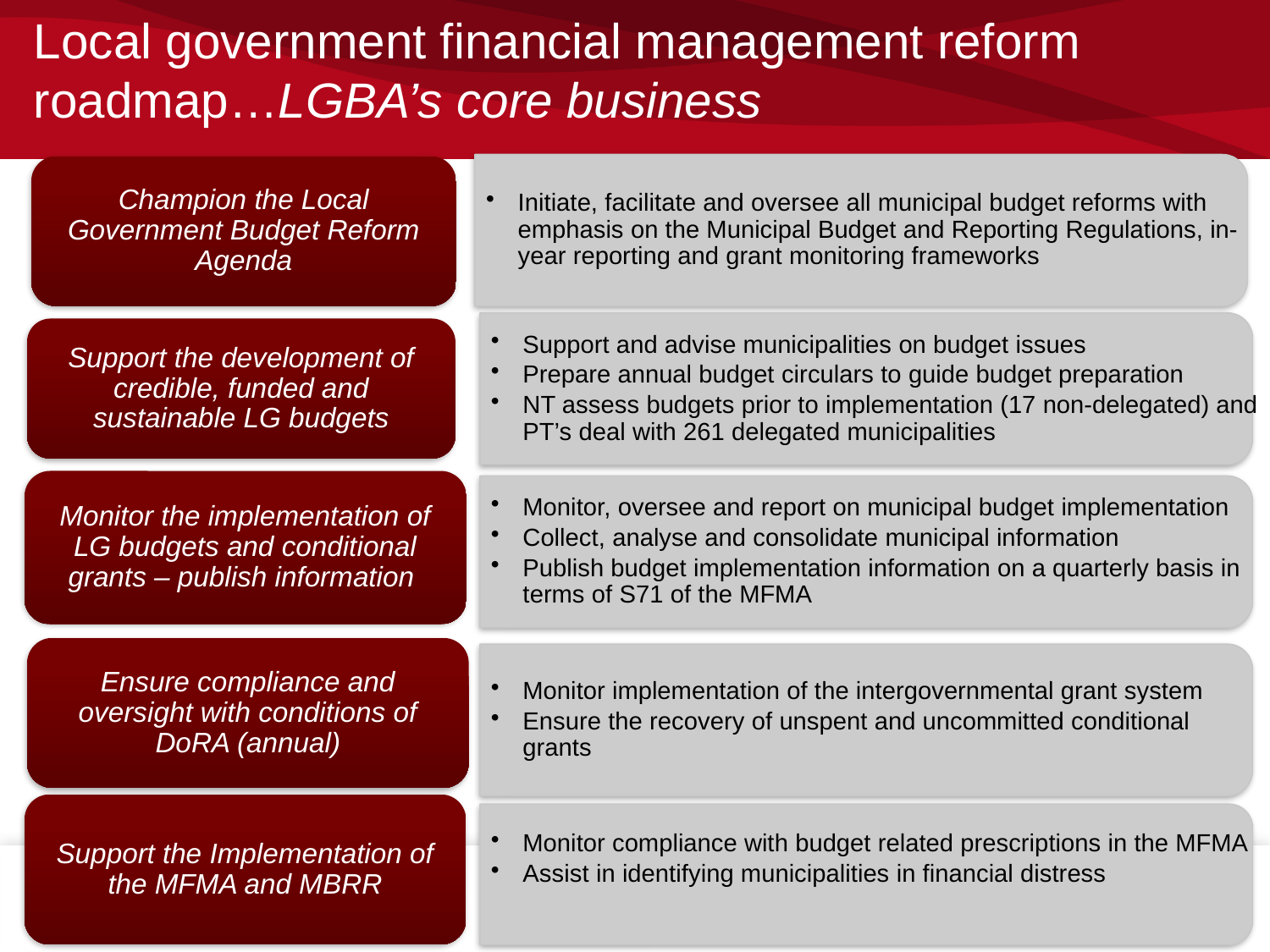

Local government financial management reform roadmap…LGBA’s core business

Initiate, facilitate and oversee all municipal budget reforms with emphasis on the Municipal Budget and Reporting Regulations, in-year reporting and grant monitoring frameworks

Champion the Local Government Budget Reform Agenda

Support and advise municipalities on budget issues
Prepare annual budget circulars to guide budget preparation
NT assess budgets prior to implementation (17 non-delegated) and PT’s deal with 261 delegated municipalities

Support the development of credible, funded and sustainable LG budgets

Monitor the implementation of LG budgets and conditional grants – publish information

Monitor, oversee and report on municipal budget implementation
Collect, analyse and consolidate municipal information
Publish budget implementation information on a quarterly basis in terms of S71 of the MFMA

Ensure compliance and oversight with conditions of DoRA (annual)

Monitor implementation of the intergovernmental grant system
Ensure the recovery of unspent and uncommitted conditional grants

Support the Implementation of the MFMA and MBRR

Monitor compliance with budget related prescriptions in the MFMA
Assist in identifying municipalities in financial distress